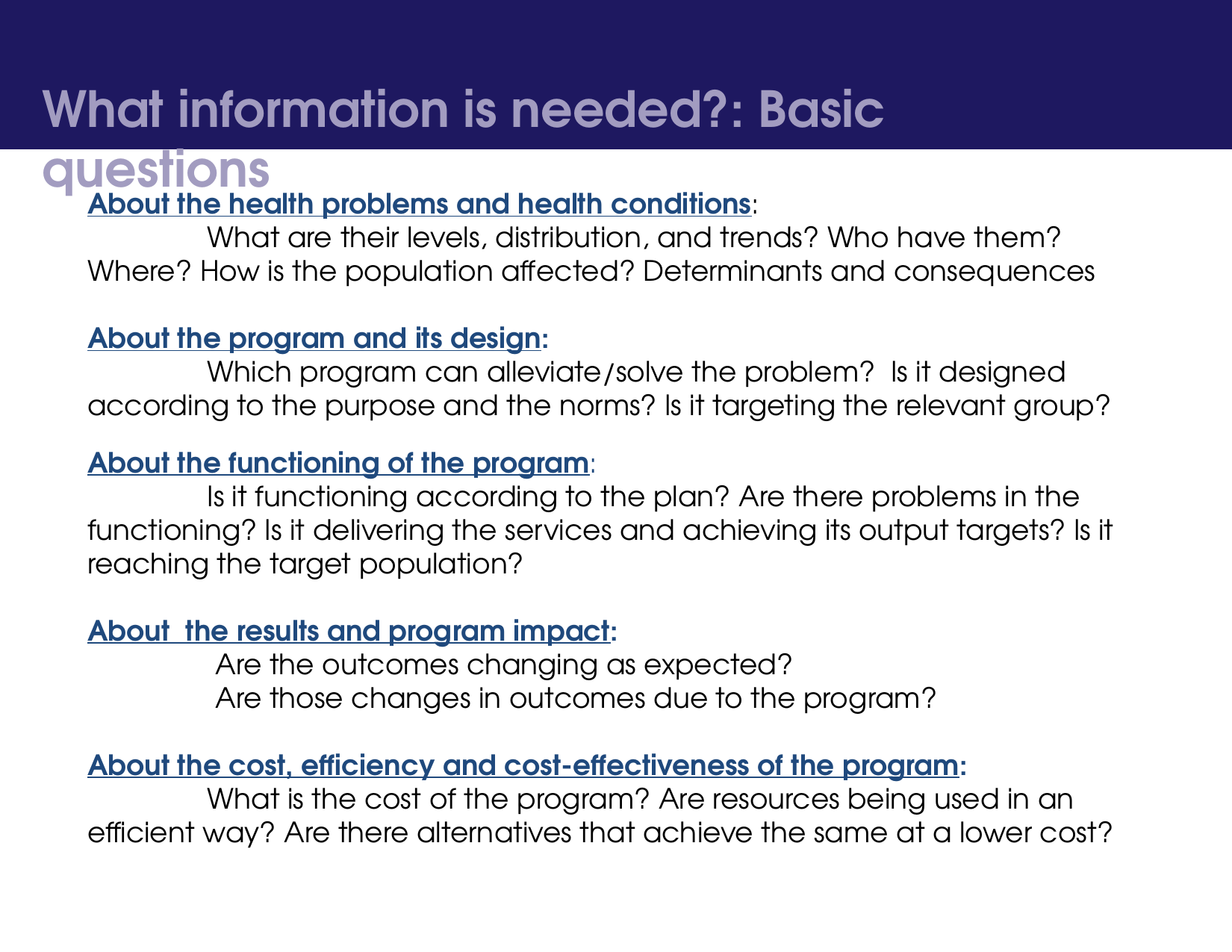

# What information is needed?: Basic questions

About the health problems and health conditions:
	 What are their levels, distribution, and trends? Who have them? Where? How is the population affected? Determinants and consequences

About the program and its design:
 	 Which program can alleviate/solve the problem?  Is it designed according to the purpose and the norms? Is it targeting the relevant group?

About the functioning of the program:
	 Is it functioning according to the plan? Are there problems in the functioning? Is it delivering the services and achieving its output targets? Is it reaching the target population?

About  the results and program impact:
	  Are the outcomes changing as expected?
	  Are those changes in outcomes due to the program?

About the cost, efficiency and cost-effectiveness of the program:
	 What is the cost of the program? Are resources being used in an efficient way? Are there alternatives that achieve the same at a lower cost?